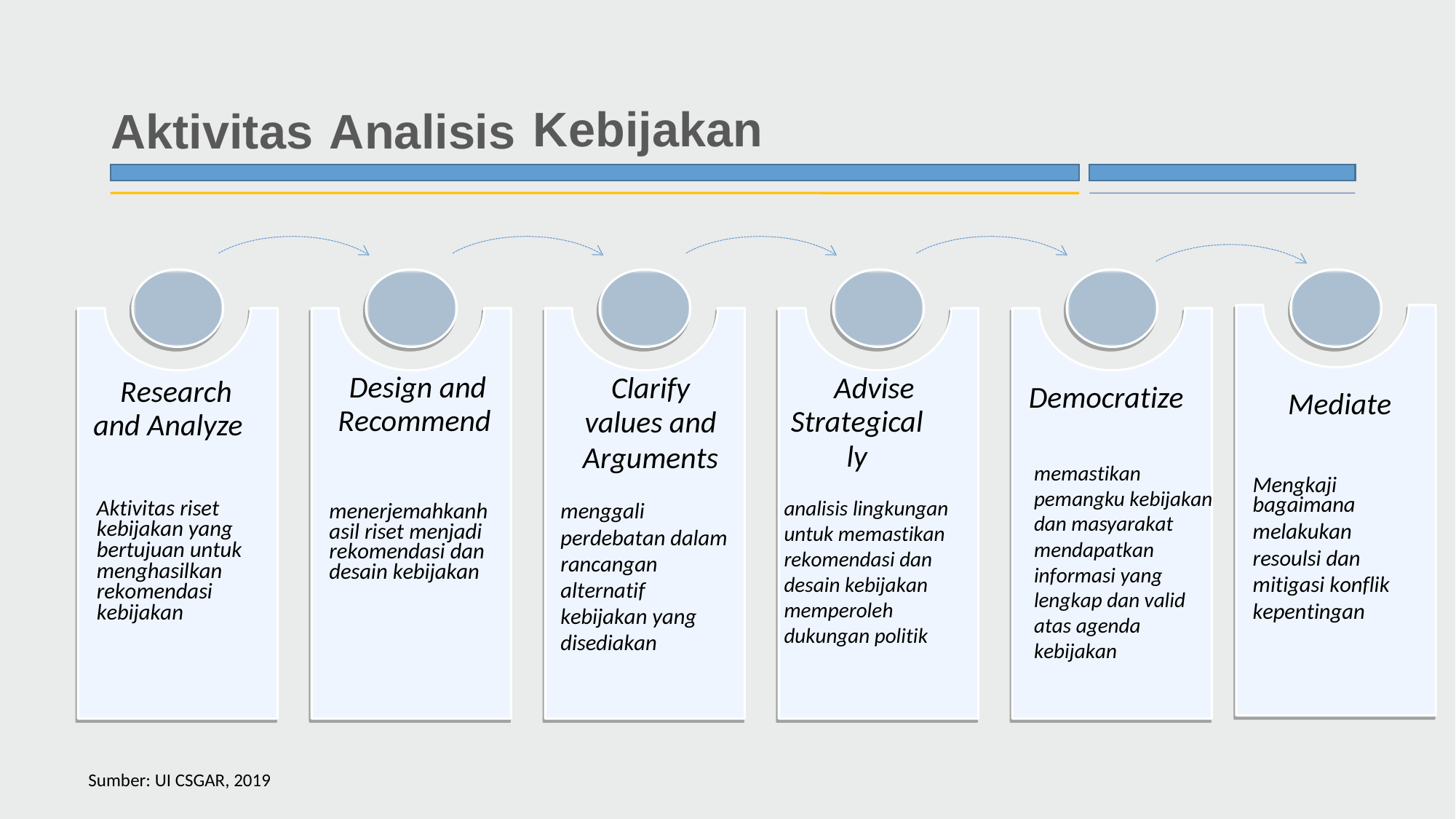

Kebijakan
Analisis
Aktivitas

Design and
Recommend
Advise
Strategically
Clarify
values and
Arguments
menggali perdebatan dalam rancangan alternatif kebijakan yang disediakan
Research
and Analyze
Democratize
Mediate
memastikan
pemangku kebijakan dan masyarakat mendapatkan informasi yang lengkap dan valid atas agenda kebijakan
Mengkaji bagaimana
melakukan resoulsi dan mitigasi konflik kepentingan
Aktivitas riset
kebijakan yang bertujuan untuk menghasilkan rekomendasi kebijakan
analisis lingkungan
untuk memastikan rekomendasi dan desain kebijakan memperoleh dukungan politik
menerjemahkanhasil riset menjadi rekomendasi dan desain kebijakan
Sumber: UI CSGAR, 2019